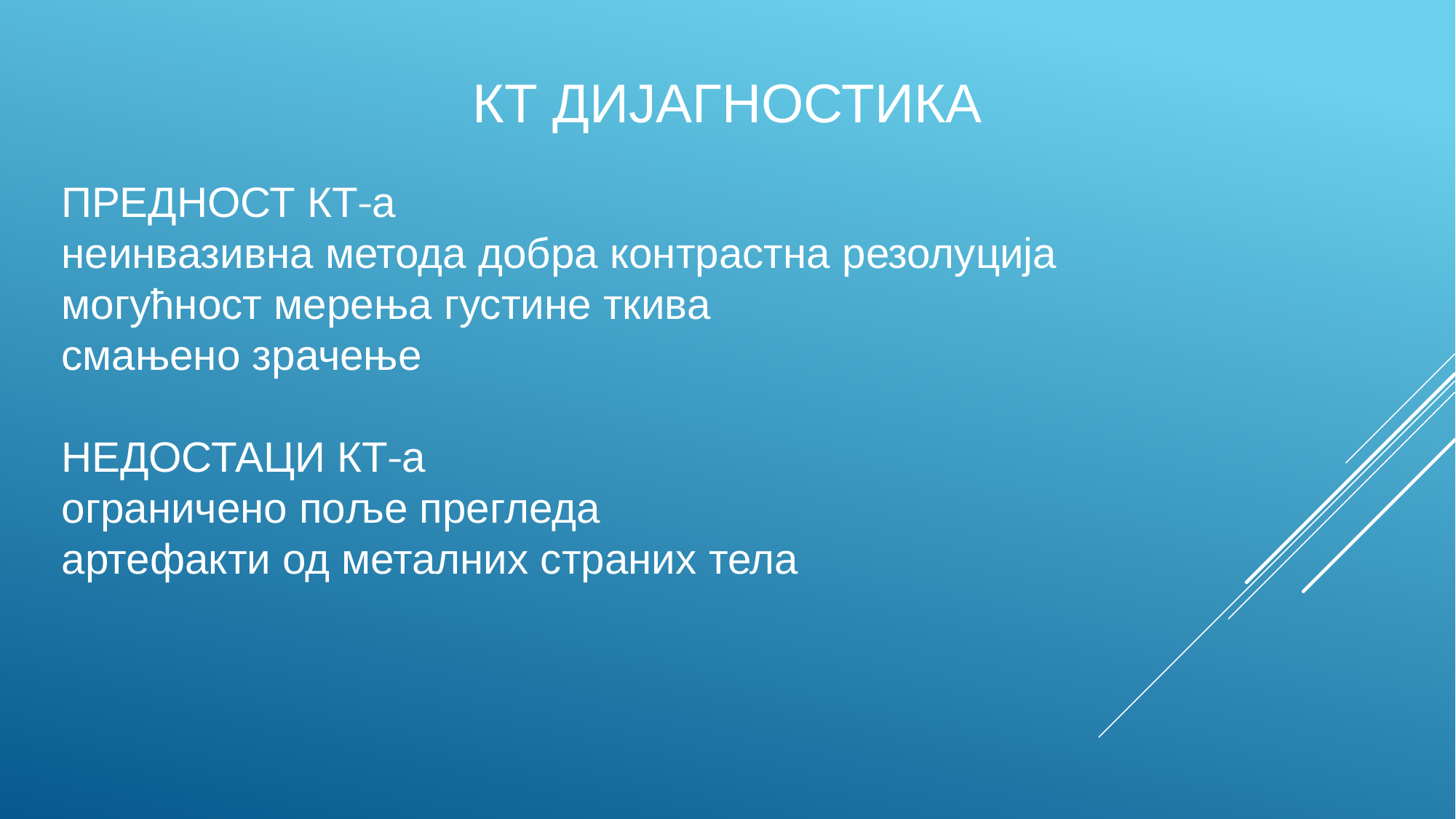

# КТ ДИЈАГНОСТИКА
ПРЕДНОСТ КТ-а
неинвазивна метода добра контрастна резолуција
могућност мерења густине ткива
смањено зрачење

НЕДОСТАЦИ КТ-а
ограничено поље прегледа
артефакти од металних страних тела